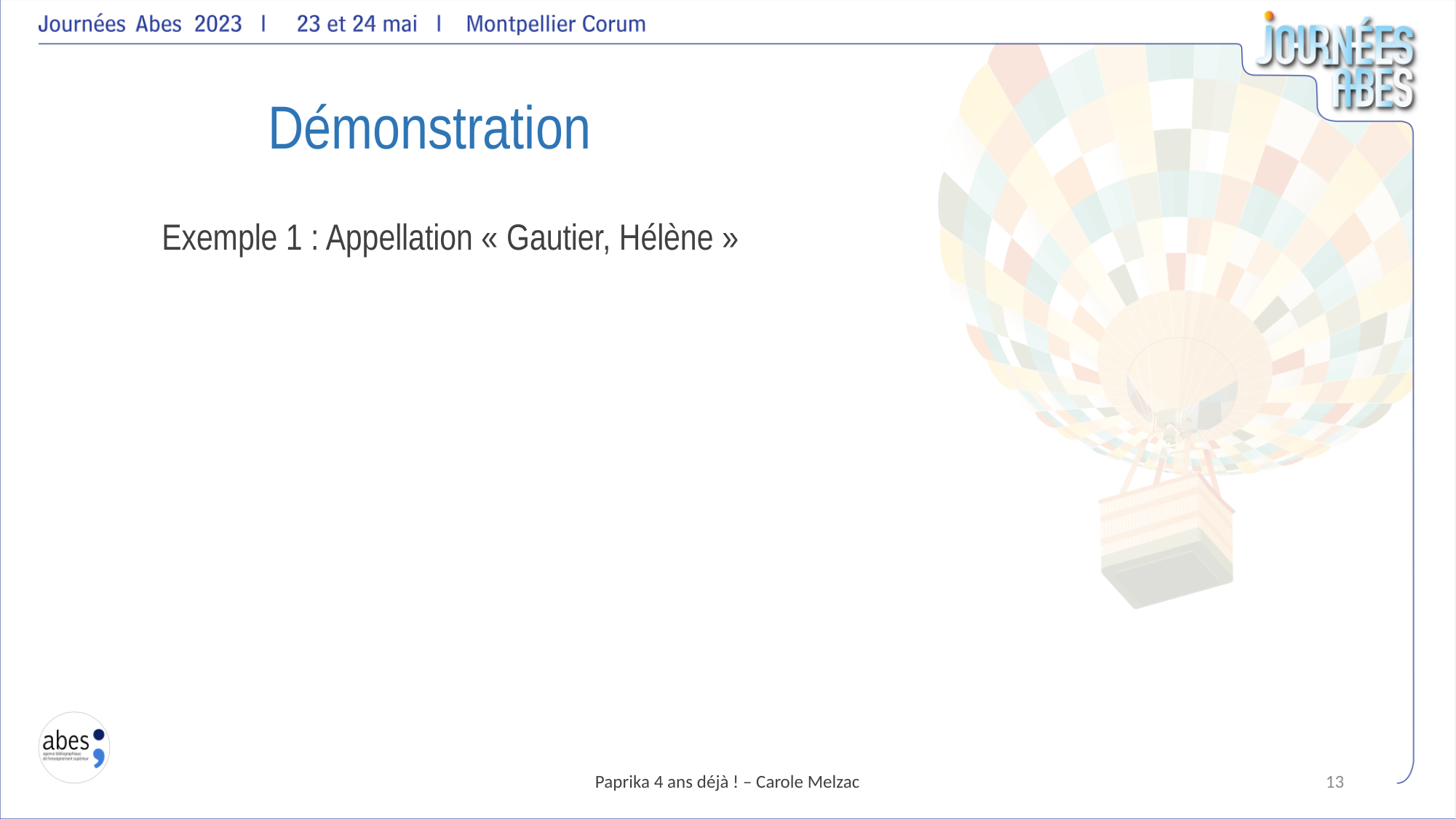

# Démonstration
Exemple 1 : Appellation « Gautier, Hélène »

Paprika 4 ans déjà ! – Carole Melzac
13